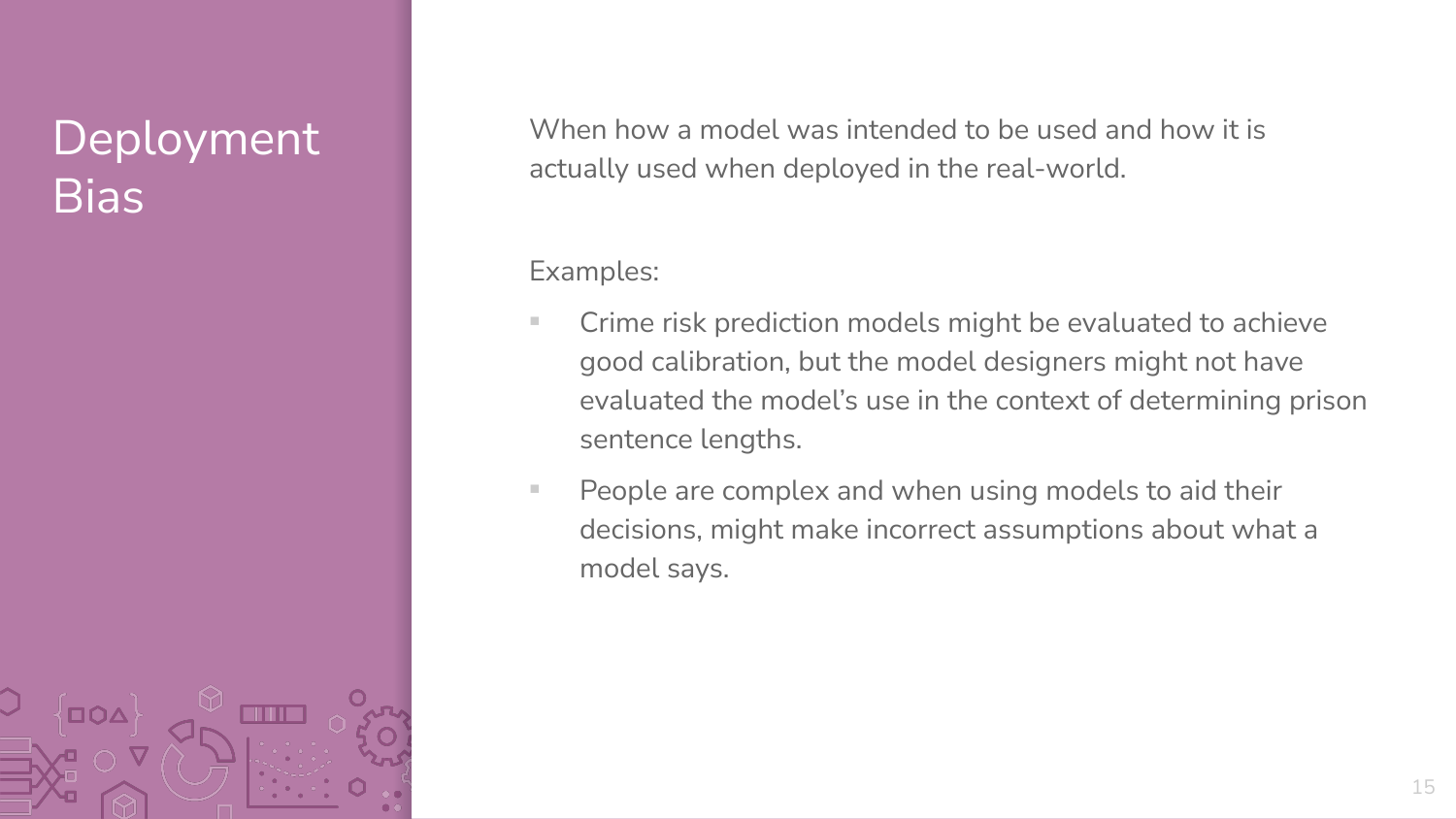

# Deployment Bias
When how a model was intended to be used and how it is actually used when deployed in the real-world.

Examples:
Crime risk prediction models might be evaluated to achieve good calibration, but the model designers might not have evaluated the model’s use in the context of determining prison sentence lengths.
People are complex and when using models to aid their decisions, might make incorrect assumptions about what a model says.
15